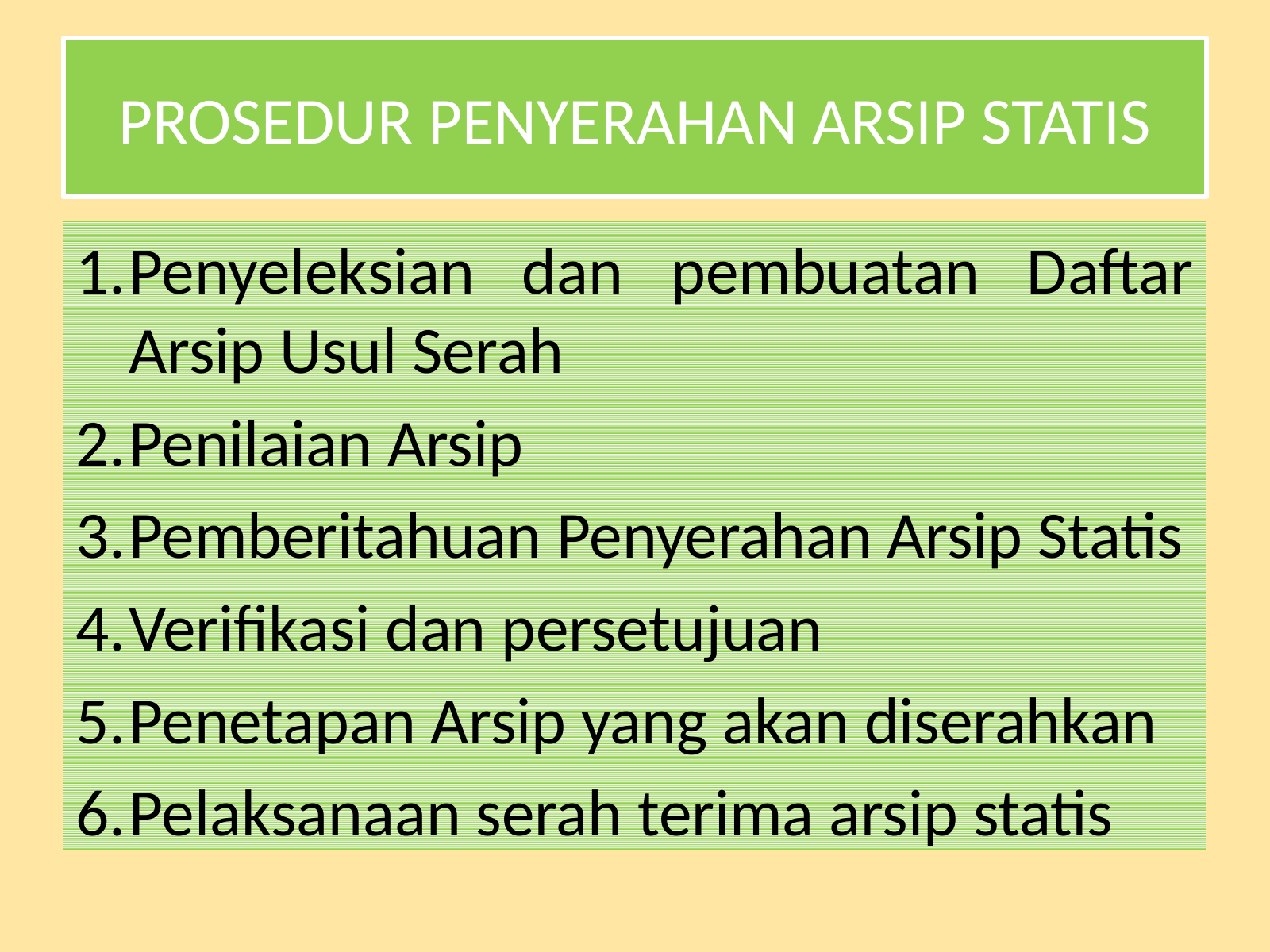

# PROSEDUR PENYERAHAN ARSIP STATIS
Penyeleksian dan pembuatan Daftar Arsip Usul Serah
Penilaian Arsip
Pemberitahuan Penyerahan Arsip Statis
Verifikasi dan persetujuan
Penetapan Arsip yang akan diserahkan
Pelaksanaan serah terima arsip statis